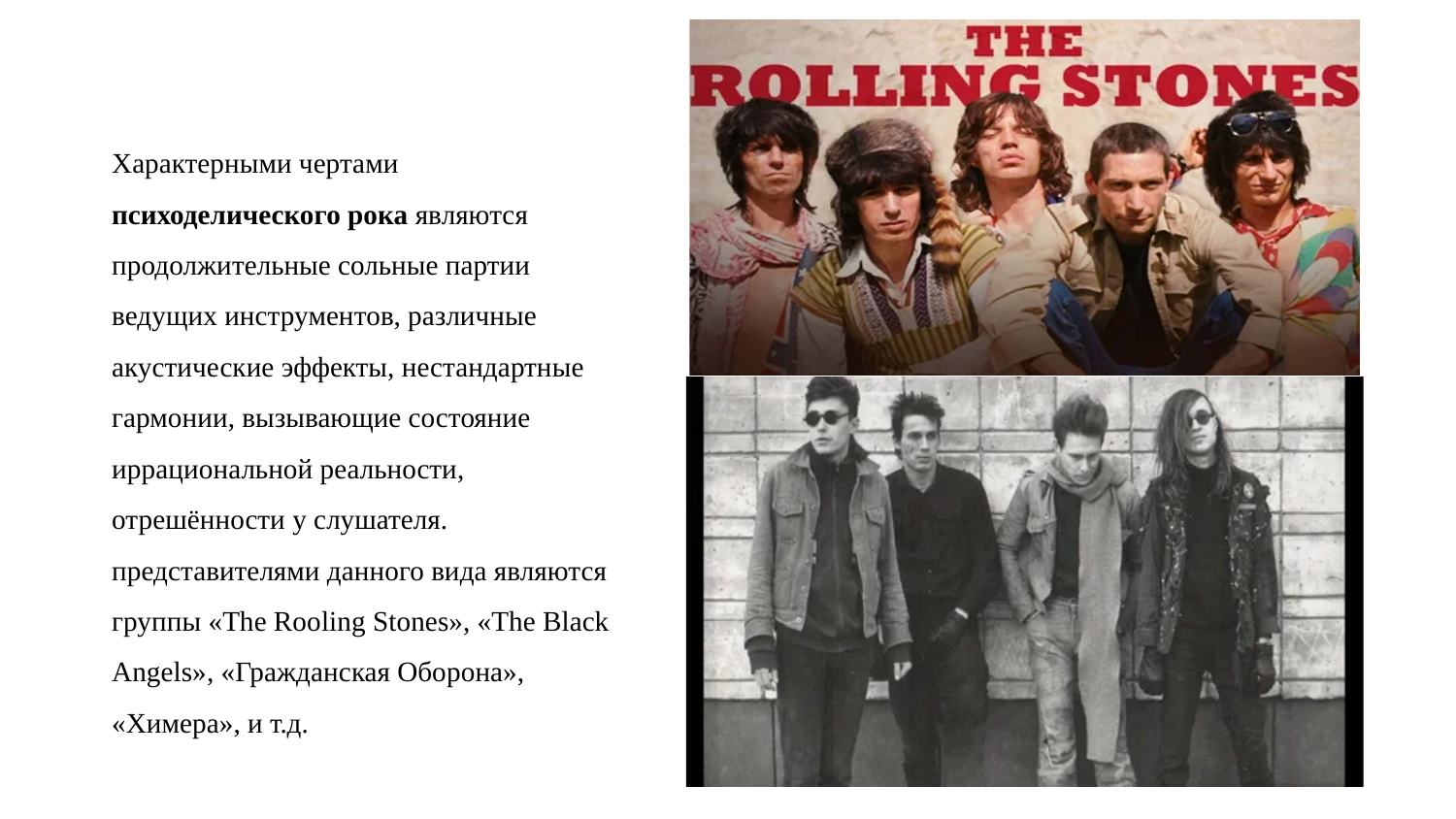

Характерными чертами психоделического рока являются продолжительные сольные партии ведущих инструментов, различные акустические эффекты, нестандартные гармонии, вызывающие состояние иррациональной реальности, отрешённости у слушателя. представителями данного вида являются группы «The Rooling Stones», «The Black Angels», «Гражданская Оборона», «Химера», и т.д.